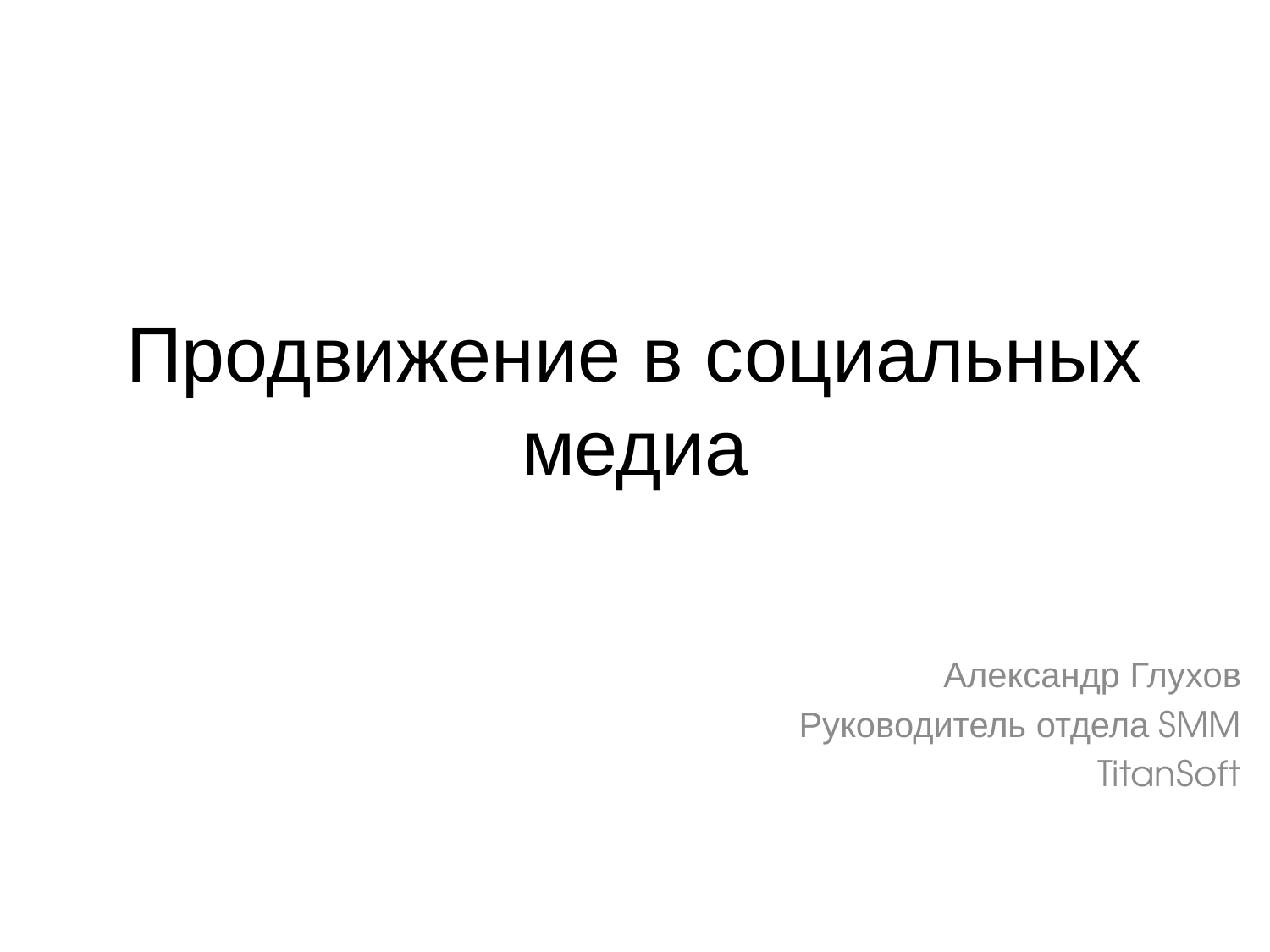

# Продвижение в социальных медиа
Александр Глухов
Руководитель отдела SMM
TitanSoft